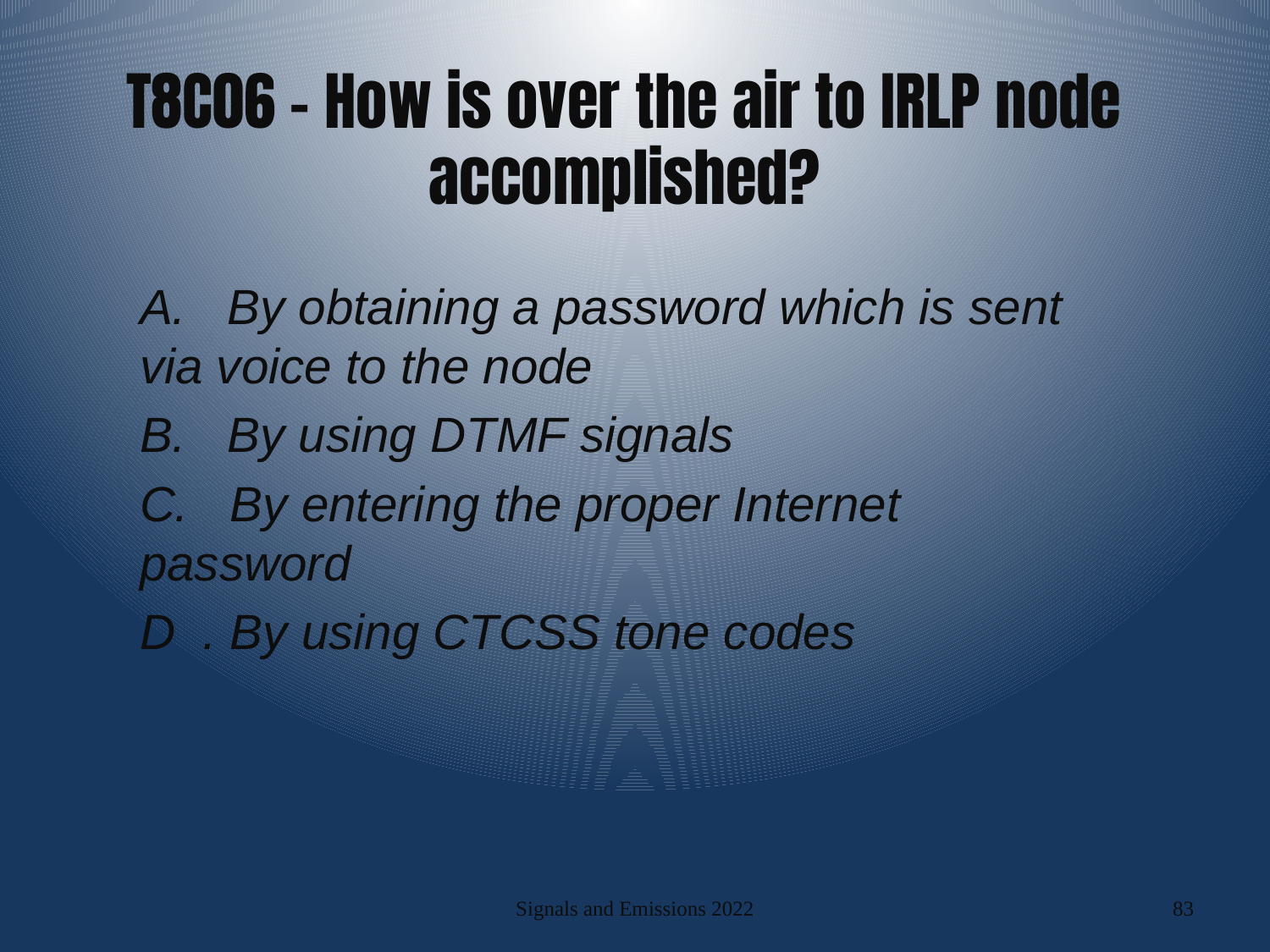

# T8C06 - How is over the air to IRLP node accomplished?
A.   By obtaining a password which is sent via voice to the node
B.   By using DTMF signals
C.   By entering the proper Internet password
D  . By using CTCSS tone codes

Signals and Emissions 2022
83